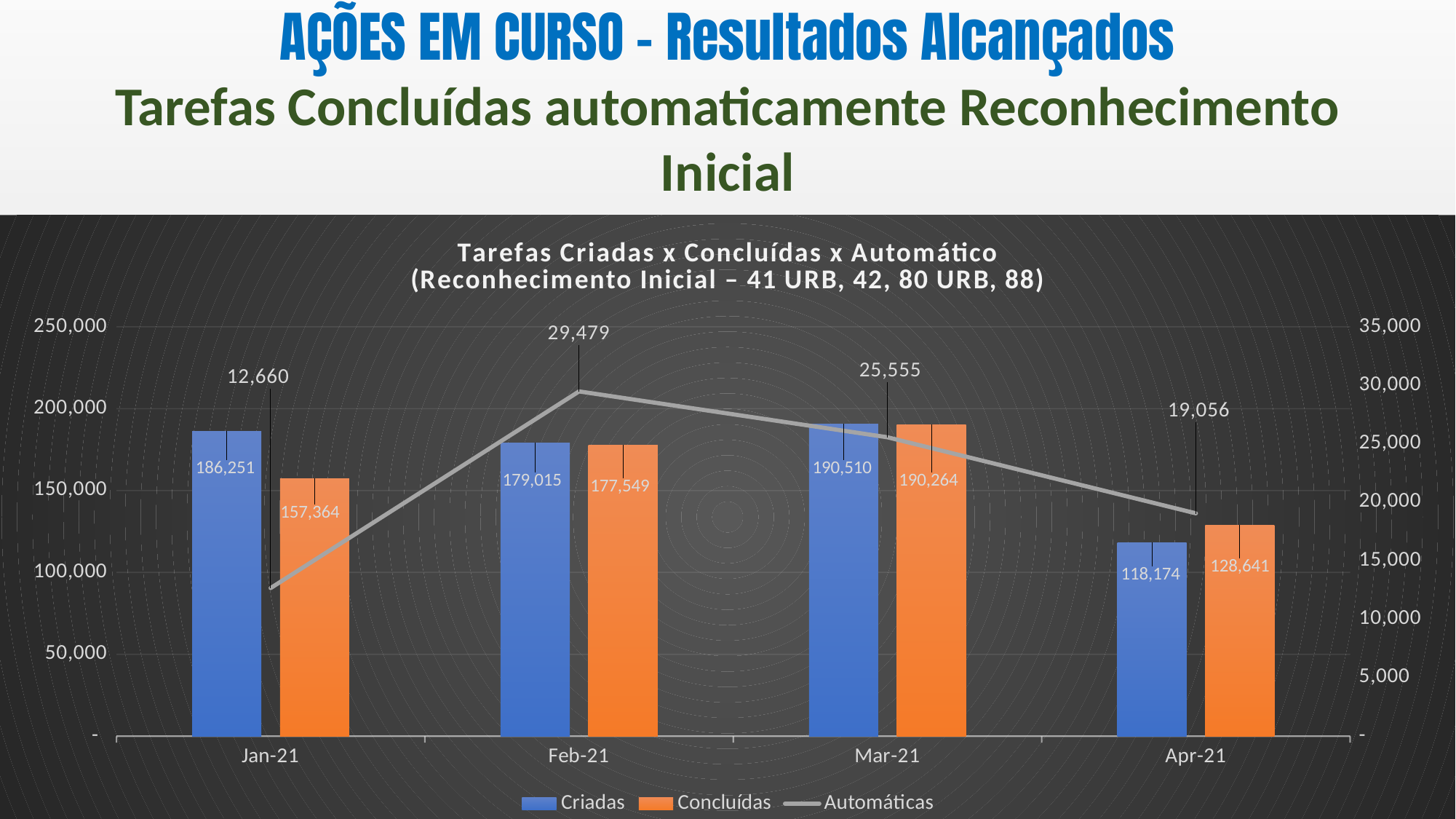

AÇÕES EM CURSO – Resultados Alcançados
Tarefas Concluídas automaticamente Reconhecimento Inicial

### Chart: Tarefas Criadas x Concluídas x Automático (Reconhecimento Inicial – 41 URB, 42, 80 URB, 88)

| Category | Criadas | Concluídas | Automáticas |
|---|---|---|---|
| 44197 | 186251.0 | 157364.0 | 12660.0 |
| 44228 | 179015.0 | 177549.0 | 29479.0 |
| 44256 | 190510.0 | 190264.0 | 25555.0 |
| 44287 | 118174.0 | 128641.0 | 19056.0 |